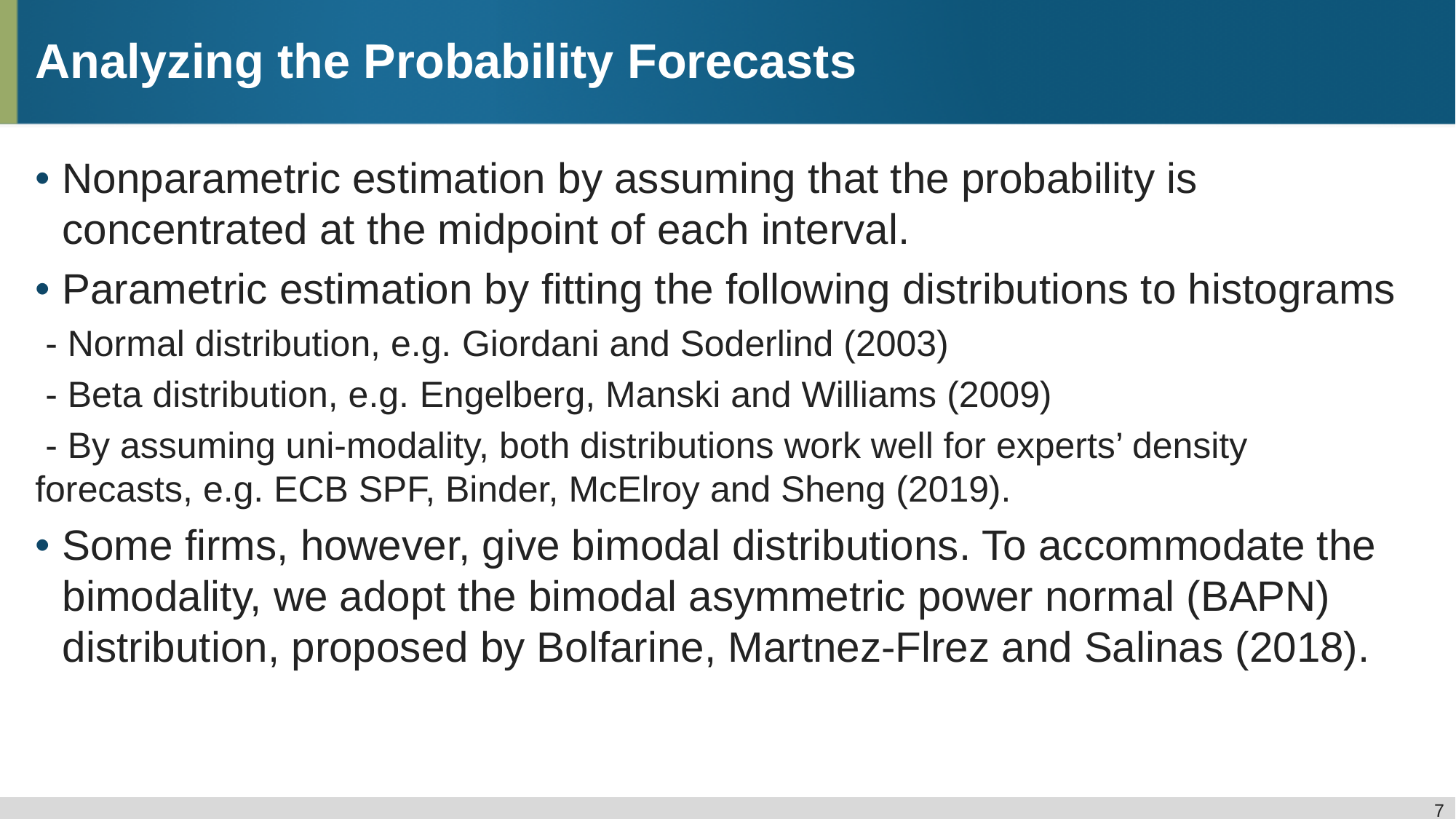

# Analyzing the Probability Forecasts
Nonparametric estimation by assuming that the probability is concentrated at the midpoint of each interval.
Parametric estimation by fitting the following distributions to histograms
 - Normal distribution, e.g. Giordani and Soderlind (2003)
 - Beta distribution, e.g. Engelberg, Manski and Williams (2009)
 - By assuming uni-modality, both distributions work well for experts’ density 	forecasts, e.g. ECB SPF, Binder, McElroy and Sheng (2019).
Some firms, however, give bimodal distributions. To accommodate the bimodality, we adopt the bimodal asymmetric power normal (BAPN) distribution, proposed by Bolfarine, Martnez-Flrez and Salinas (2018).

7